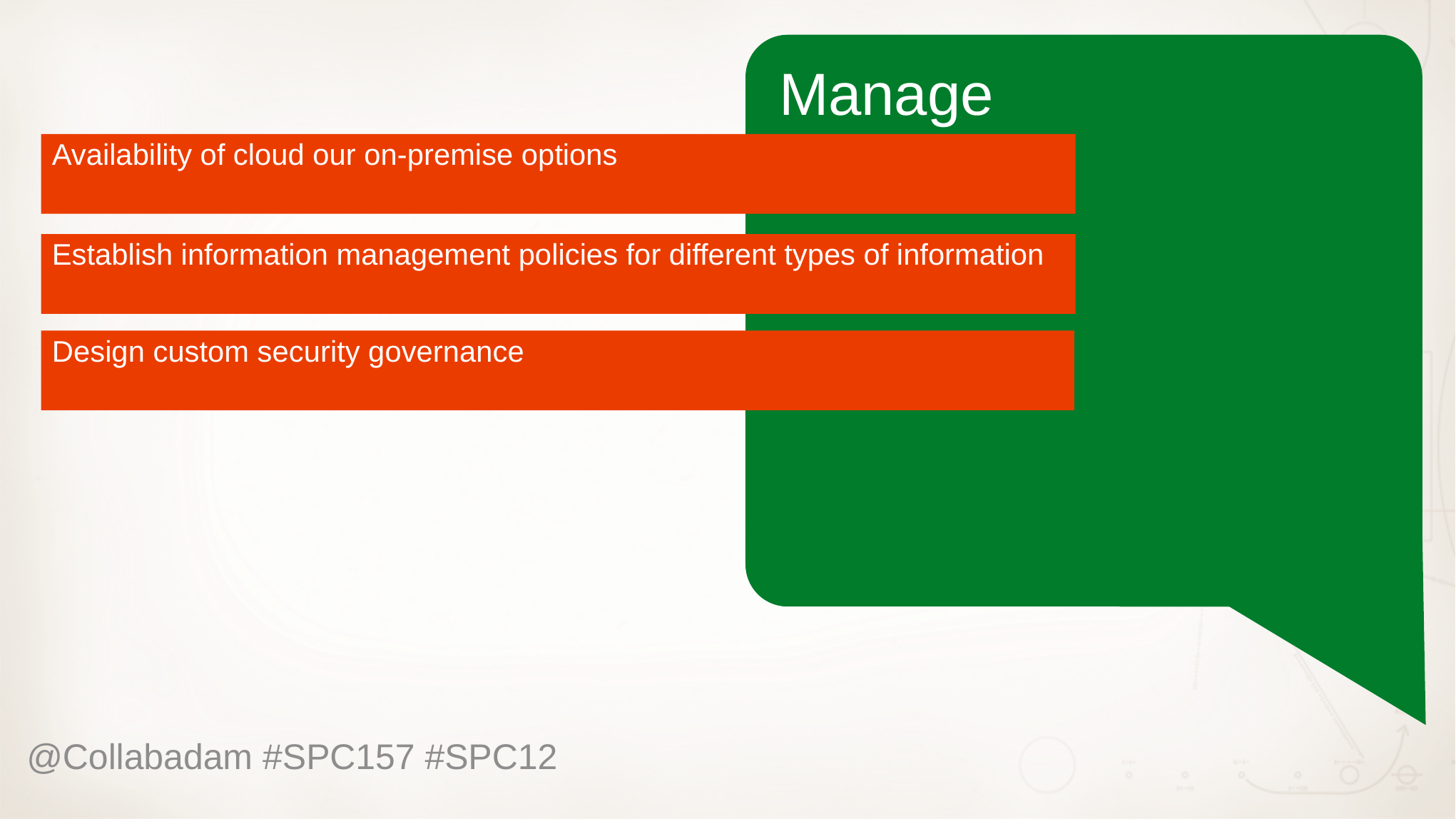

Manage

Availability of cloud our on-premise options
Establish information management policies for different types of information
Design custom security governance